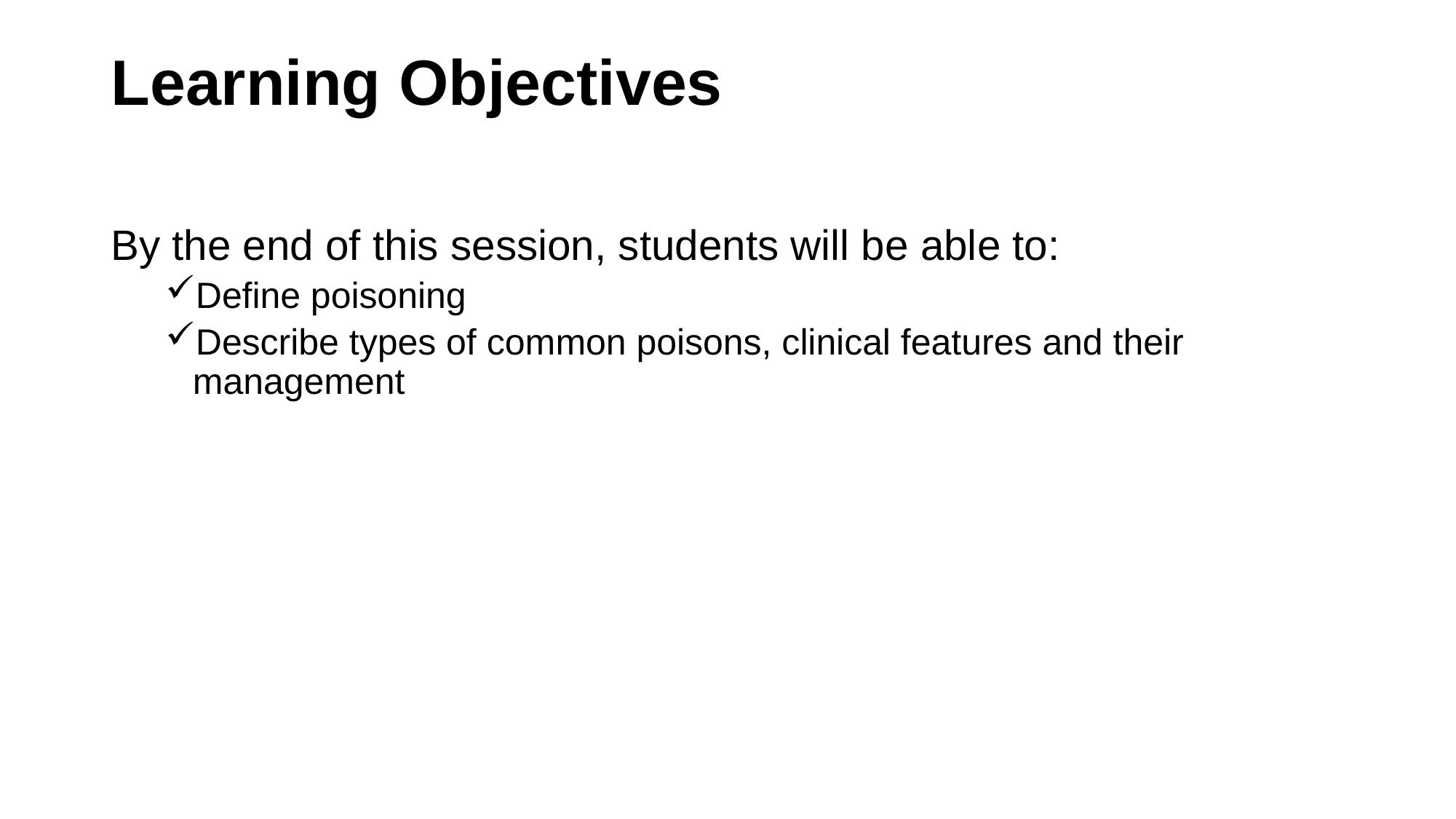

# Learning Objectives
By the end of this session, students will be able to:
Define poisoning
Describe types of common poisons, clinical features and their management